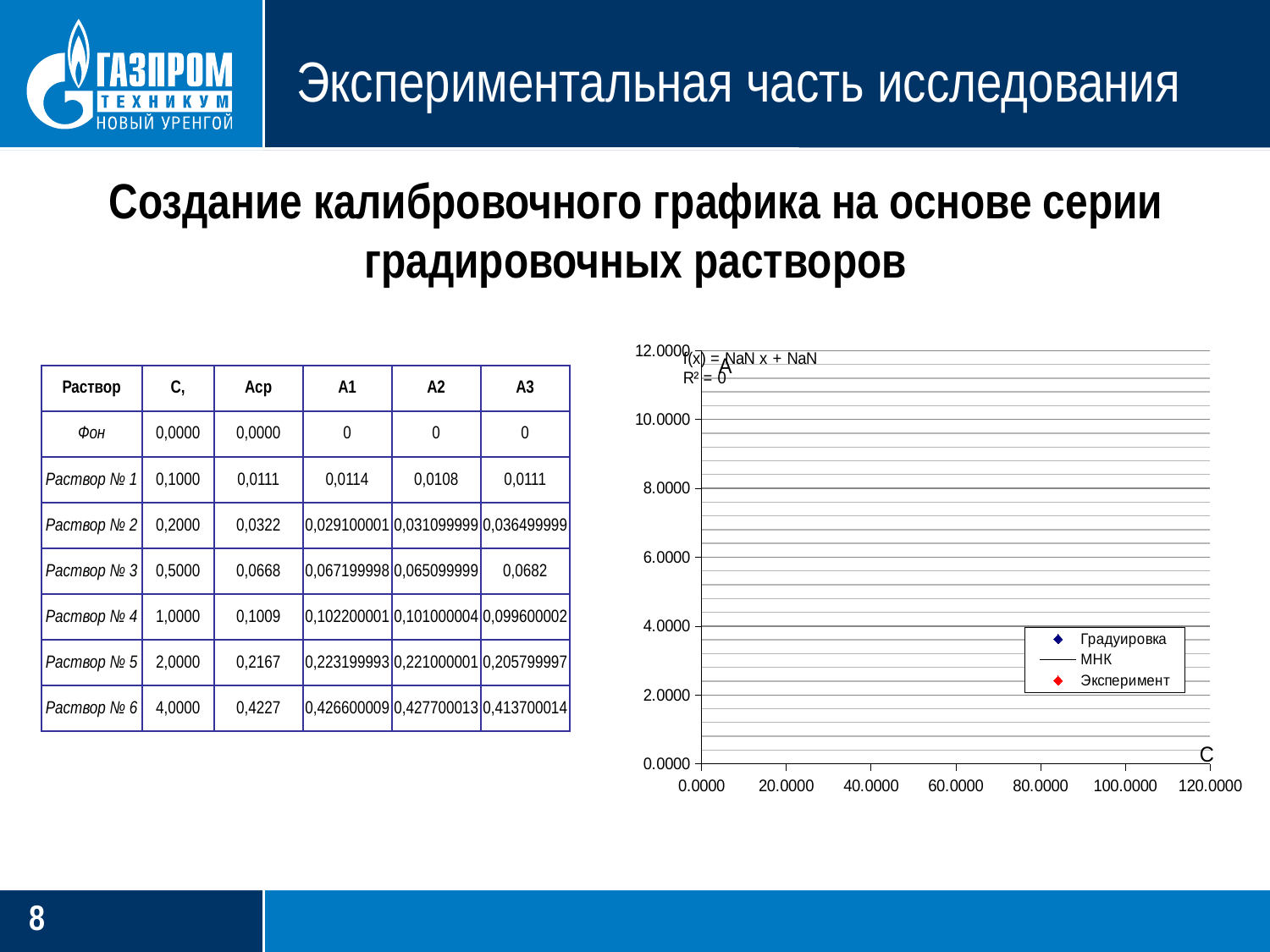

# Экспериментальная часть исследования
Создание калибровочного графика на основе серии градировочных растворов

### Chart

| Category |  |  |
|---|---|---|
| Раствор | С, | Aср | A1 | A2 | A3 |
| --- | --- | --- | --- | --- | --- |
| Фон | 0,0000 | 0,0000 | 0 | 0 | 0 |
| Раствор № 1 | 0,1000 | 0,0111 | 0,0114 | 0,0108 | 0,0111 |
| Раствор № 2 | 0,2000 | 0,0322 | 0,029100001 | 0,031099999 | 0,036499999 |
| Раствор № 3 | 0,5000 | 0,0668 | 0,067199998 | 0,065099999 | 0,0682 |
| Раствор № 4 | 1,0000 | 0,1009 | 0,102200001 | 0,101000004 | 0,099600002 |
| Раствор № 5 | 2,0000 | 0,2167 | 0,223199993 | 0,221000001 | 0,205799997 |
| Раствор № 6 | 4,0000 | 0,4227 | 0,426600009 | 0,427700013 | 0,413700014 |
8